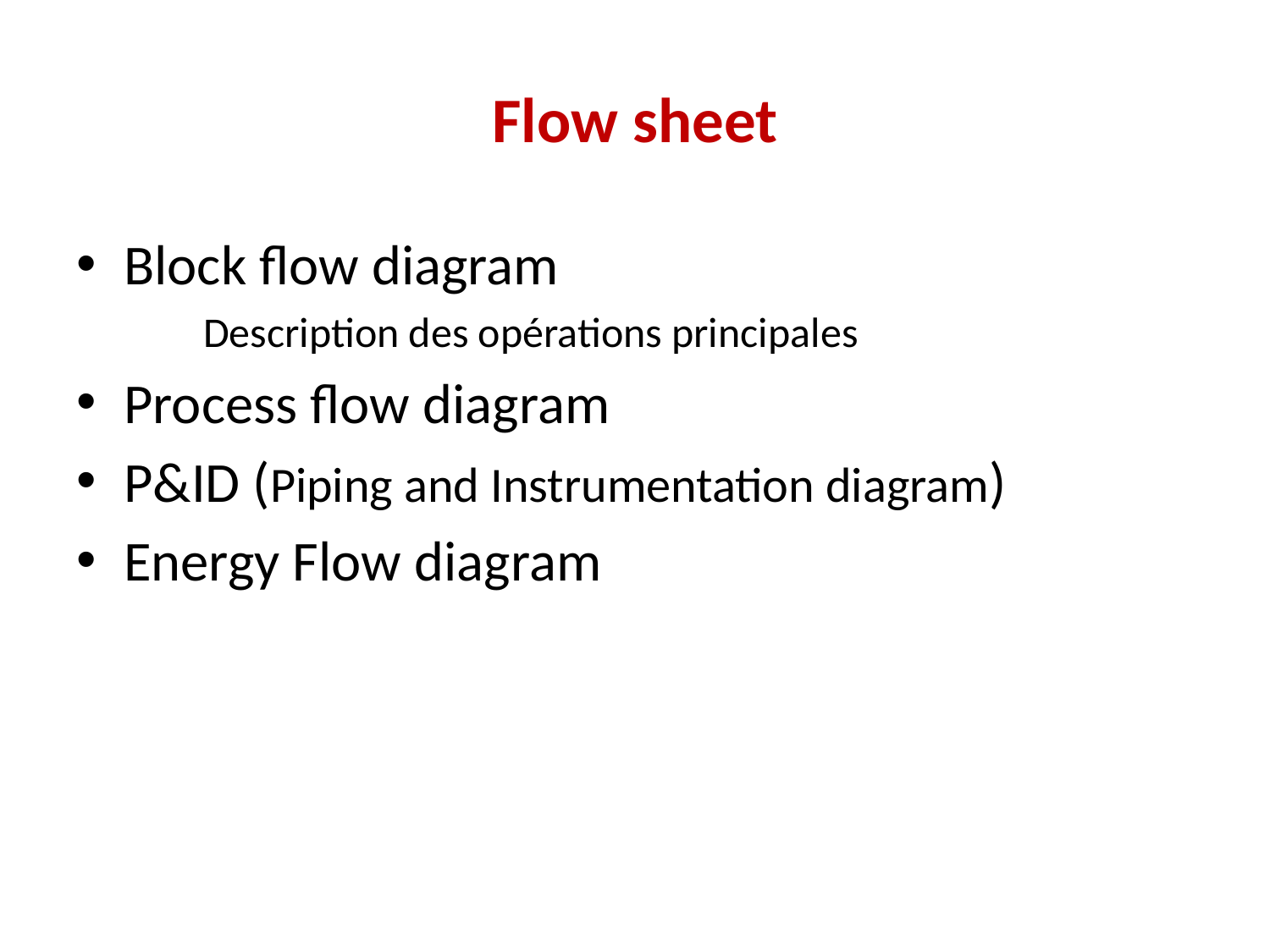

# Flow sheet
Block flow diagram
Description des opérations principales
Process flow diagram
P&ID (Piping and Instrumentation diagram)
Energy Flow diagram